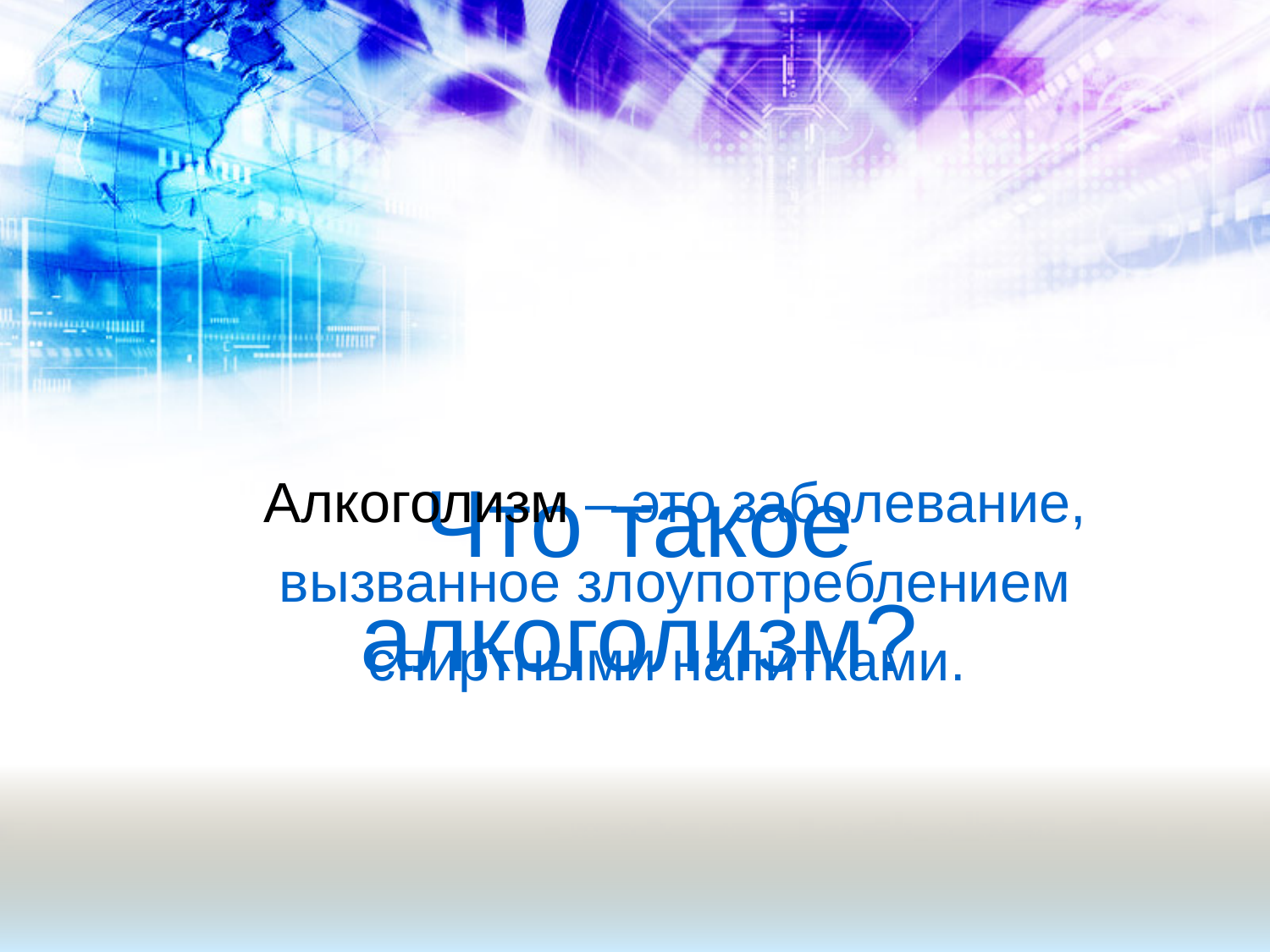

Что такое алкоголизм?
Алкоголизм – это заболевание,
вызванное злоупотреблением
спиртными напитками.